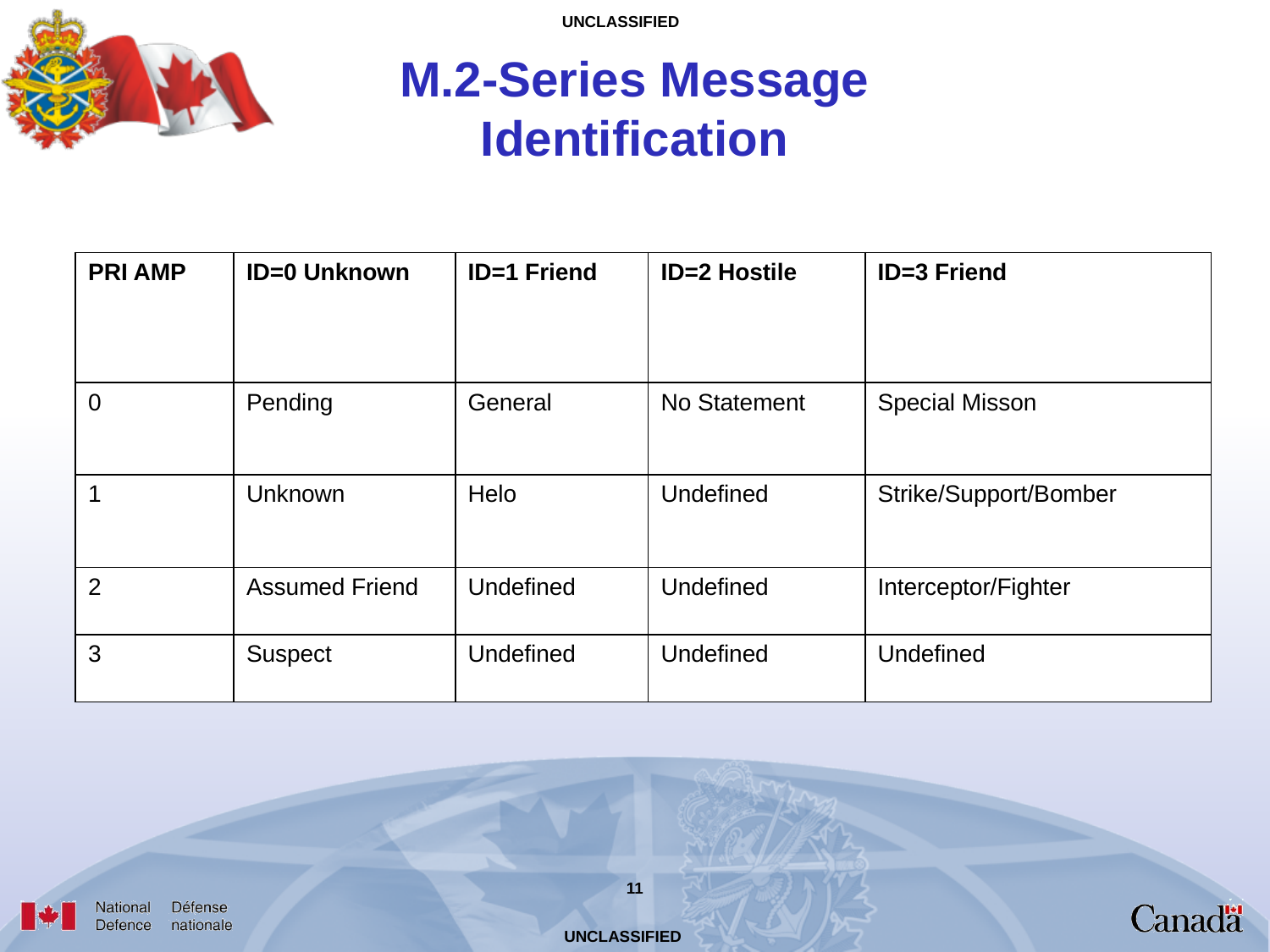

M.2-Series Message Identification
| PRI AMP | ID=0 Unknown | ID=1 Friend | ID=2 Hostile | ID=3 Friend |
| --- | --- | --- | --- | --- |
| 0 | Pending | General | No Statement | Special Misson |
| 1 | Unknown | Helo | Undefined | Strike/Support/Bomber |
| 2 | Assumed Friend | Undefined | Undefined | Interceptor/Fighter |
| 3 | Suspect | Undefined | Undefined | Undefined |